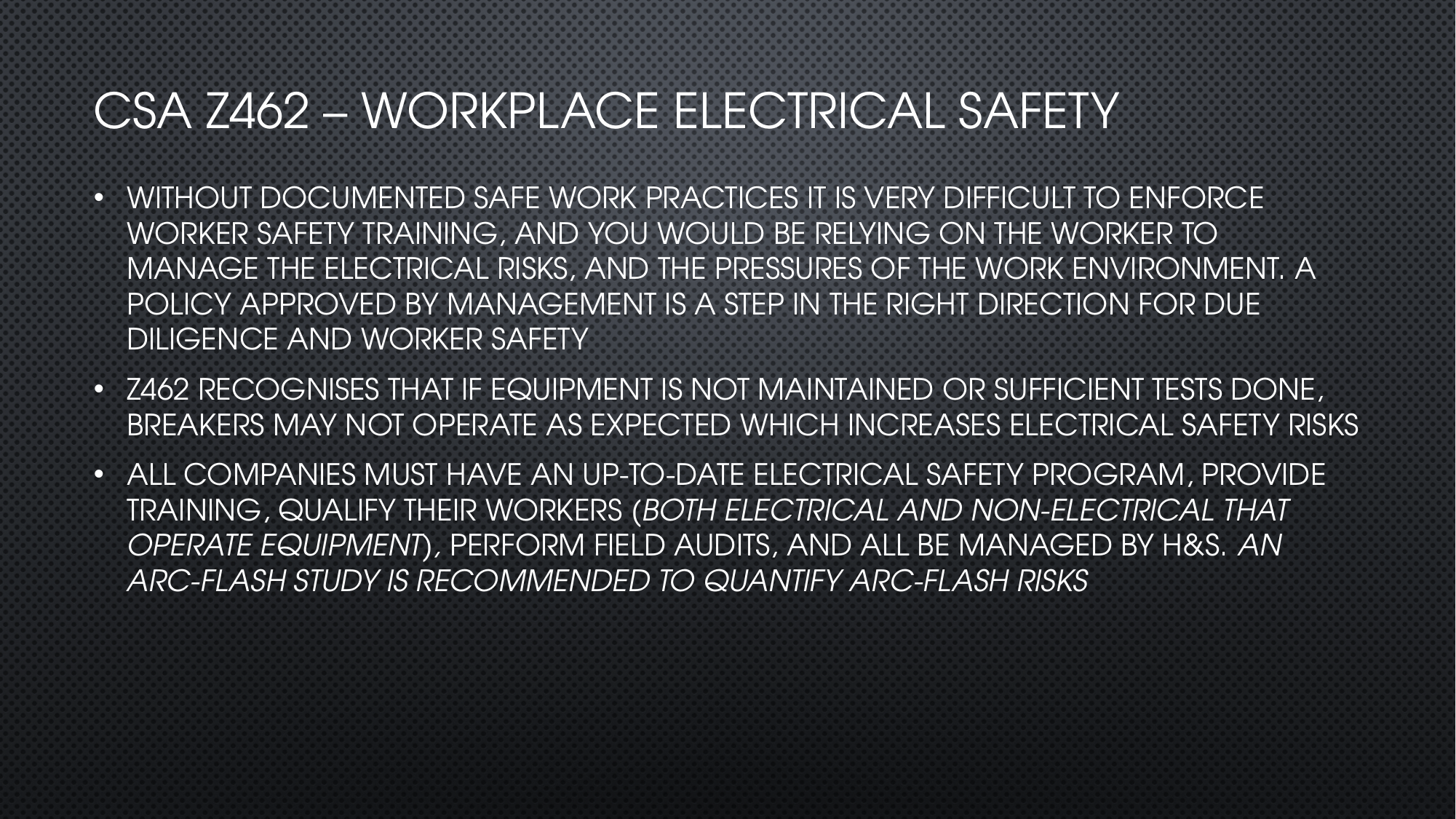

# CSA Z462 – Workplace electrical safety
Without documented Safe Work Practices it is very difficult to enforce worker safety training, and you would be relying on the worker to manage the electrical risks, and the pressures of the work environment. A policy approved by management is a step in the right direction for due diligence and worker safety
Z462 recognises that if equipment is not maintained or sufficient tests done, breakers may not operate as expected which increases electrical safety risks
All companies must have an up-to-date electrical safety program, provide training, Qualify their workers (both electrical and non-electrical that operate equipment), perform field audits, and all be managed by H&S. An arc-flash study is recommended to quantify arc-flash risks